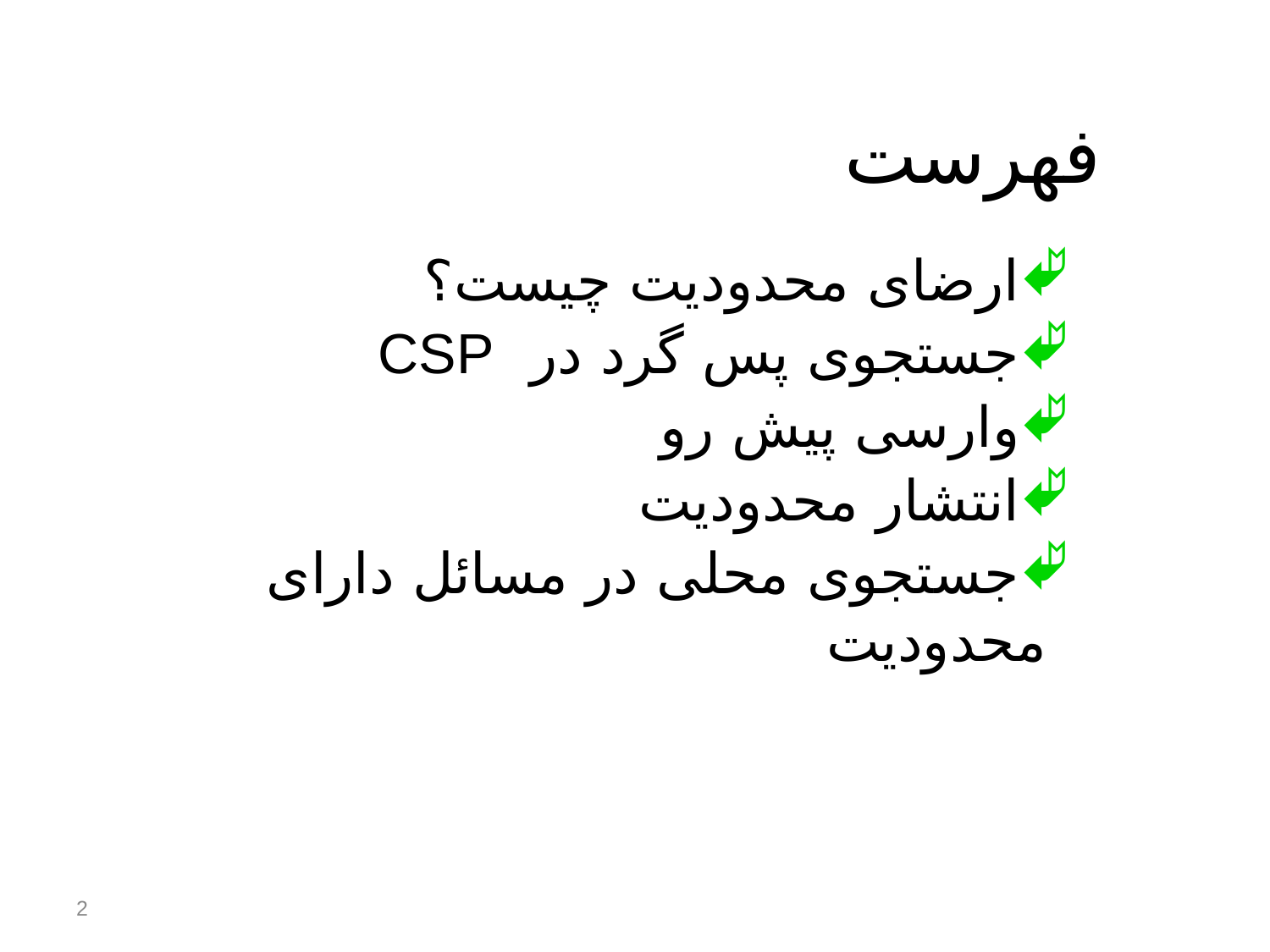

فهرست
ارضای محدوديت چيست؟
جستجوی پس گرد در  CSP
وارسی پيش رو
انتشار محدوديت
جستجوی محلی در مسائل دارای محدودیت

2